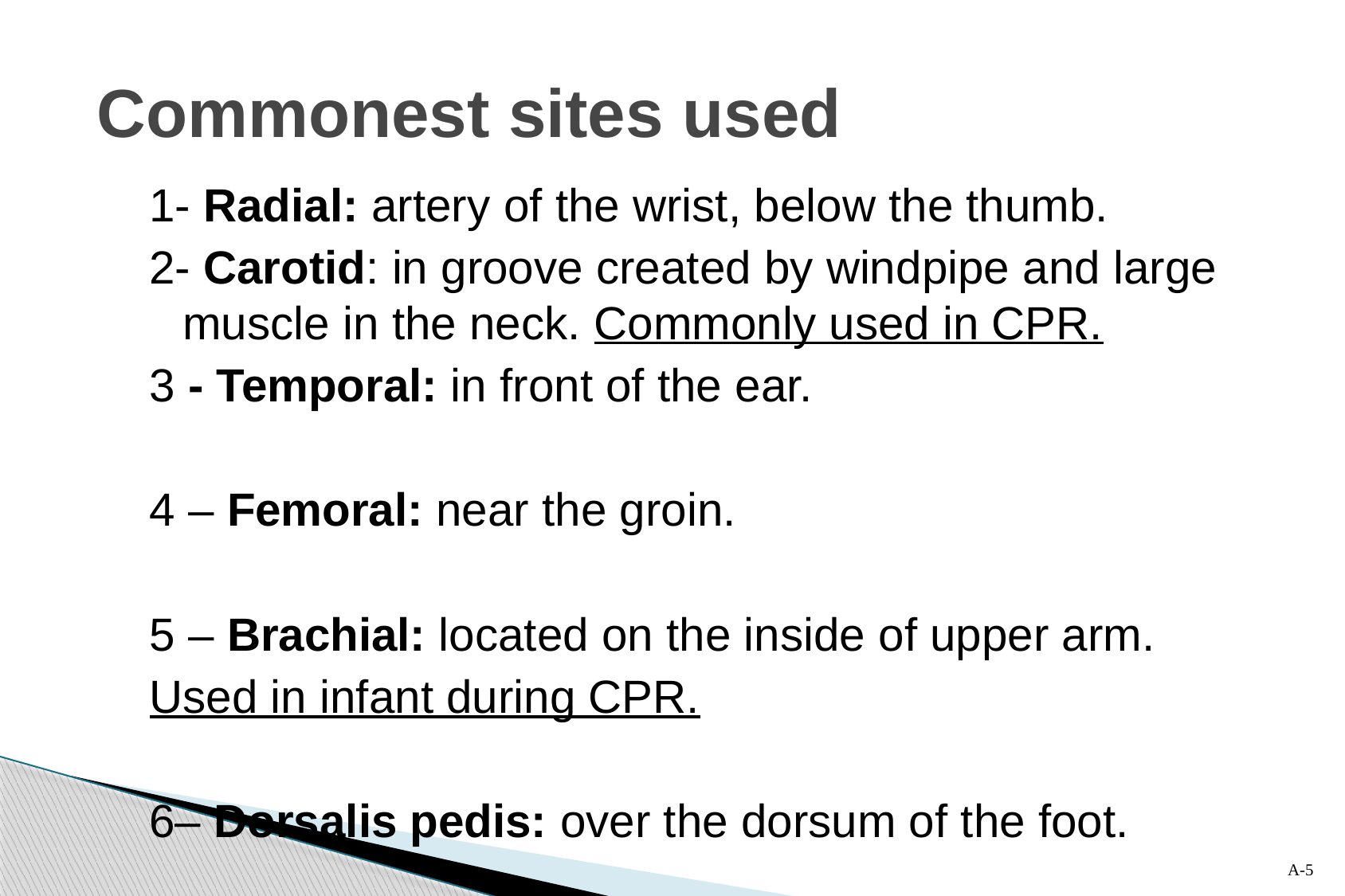

# Commonest sites used
1- Radial: artery of the wrist, below the thumb.
2- Carotid: in groove created by windpipe and large muscle in the neck. Commonly used in CPR.
3 - Temporal: in front of the ear.

4 – Femoral: near the groin.

5 – Brachial: located on the inside of upper arm.
Used in infant during CPR.

6– Dorsalis pedis: over the dorsum of the foot.

A-5